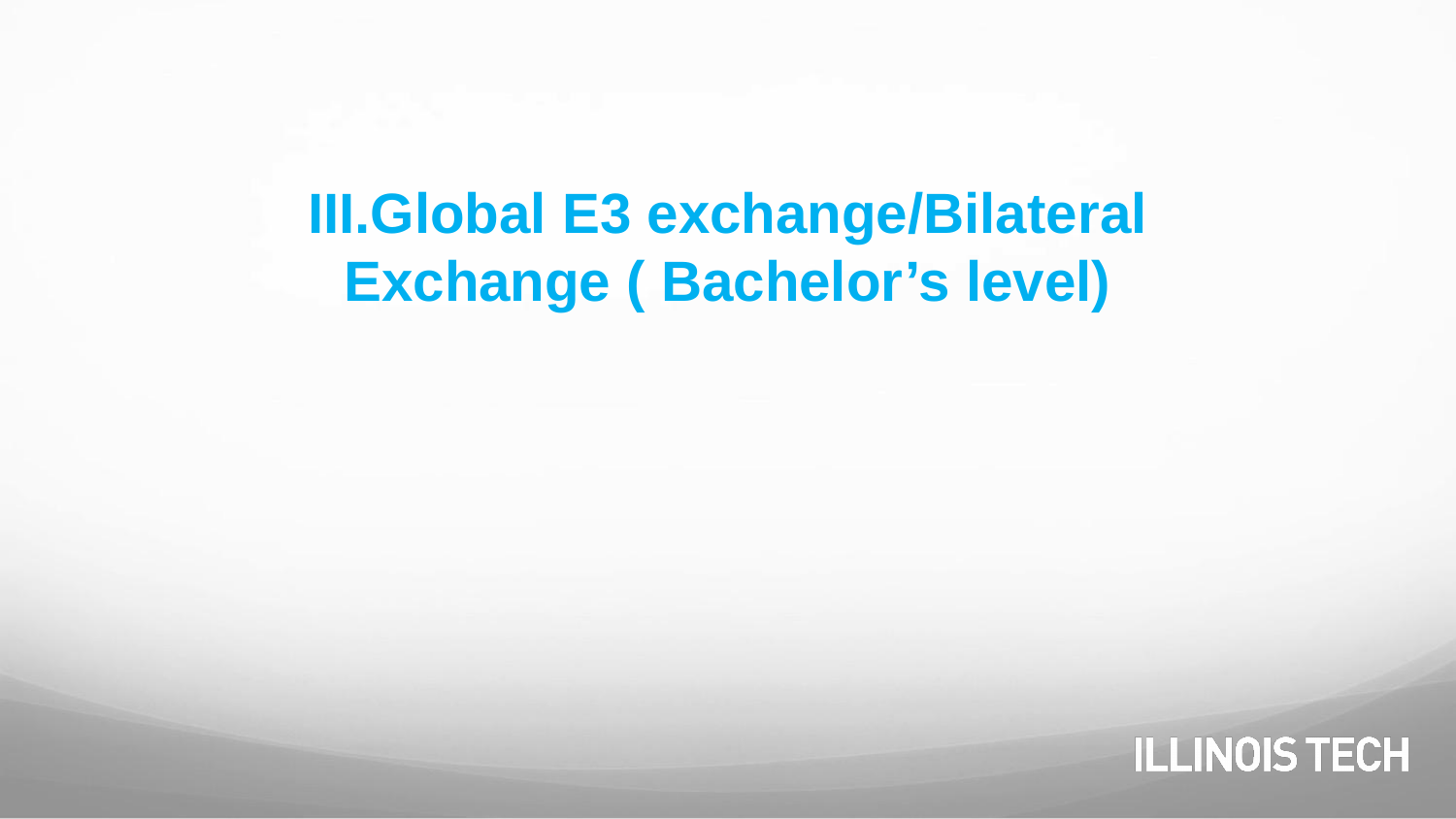

# III.Global E3 exchange/Bilateral Exchange ( Bachelor’s level)